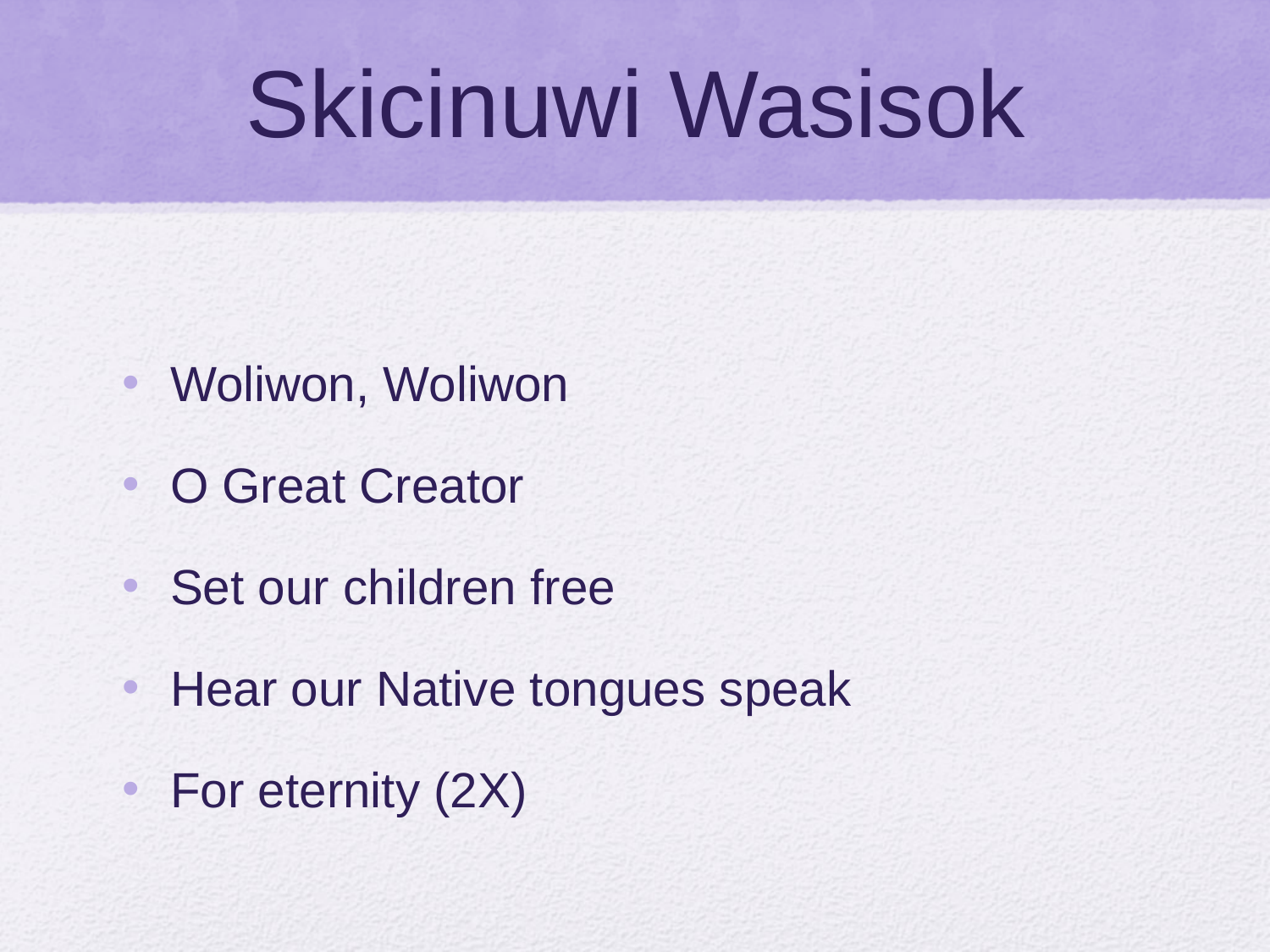

# Skicinuwi Wasisok

Woliwon, Woliwon
O Great Creator
Set our children free
Hear our Native tongues speak
For eternity (2X)